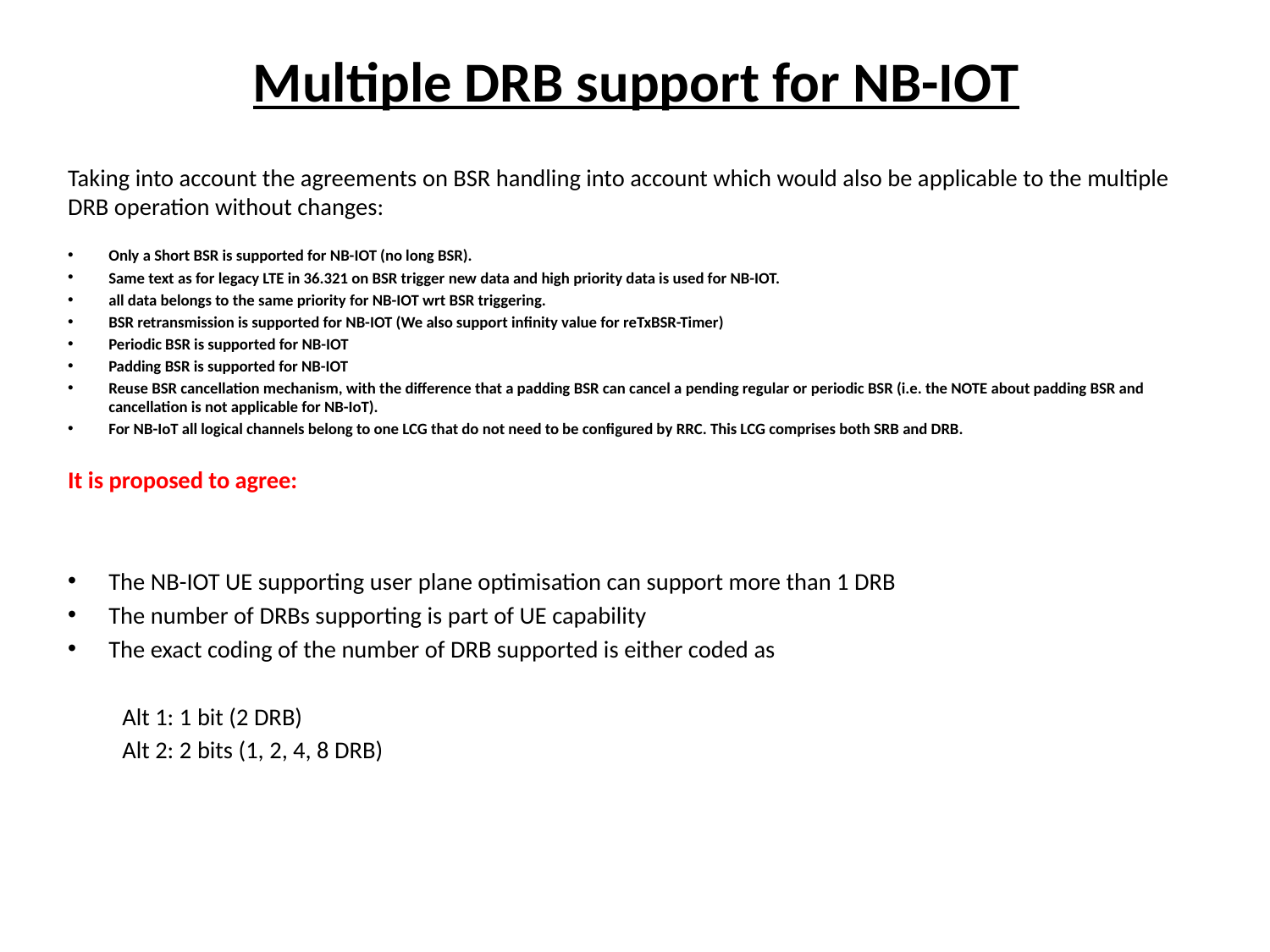

# Multiple DRB support for NB-IOT
Taking into account the agreements on BSR handling into account which would also be applicable to the multiple DRB operation without changes:

Only a Short BSR is supported for NB-IOT (no long BSR).
Same text as for legacy LTE in 36.321 on BSR trigger new data and high priority data is used for NB-IOT.
all data belongs to the same priority for NB-IOT wrt BSR triggering.
BSR retransmission is supported for NB-IOT (We also support infinity value for reTxBSR-Timer)
Periodic BSR is supported for NB-IOT
Padding BSR is supported for NB-IOT
Reuse BSR cancellation mechanism, with the difference that a padding BSR can cancel a pending regular or periodic BSR (i.e. the NOTE about padding BSR and cancellation is not applicable for NB-IoT).
For NB-IoT all logical channels belong to one LCG that do not need to be configured by RRC. This LCG comprises both SRB and DRB.

It is proposed to agree:

The NB-IOT UE supporting user plane optimisation can support more than 1 DRB
The number of DRBs supporting is part of UE capability
The exact coding of the number of DRB supported is either coded as

Alt 1: 1 bit (2 DRB)
Alt 2: 2 bits (1, 2, 4, 8 DRB)